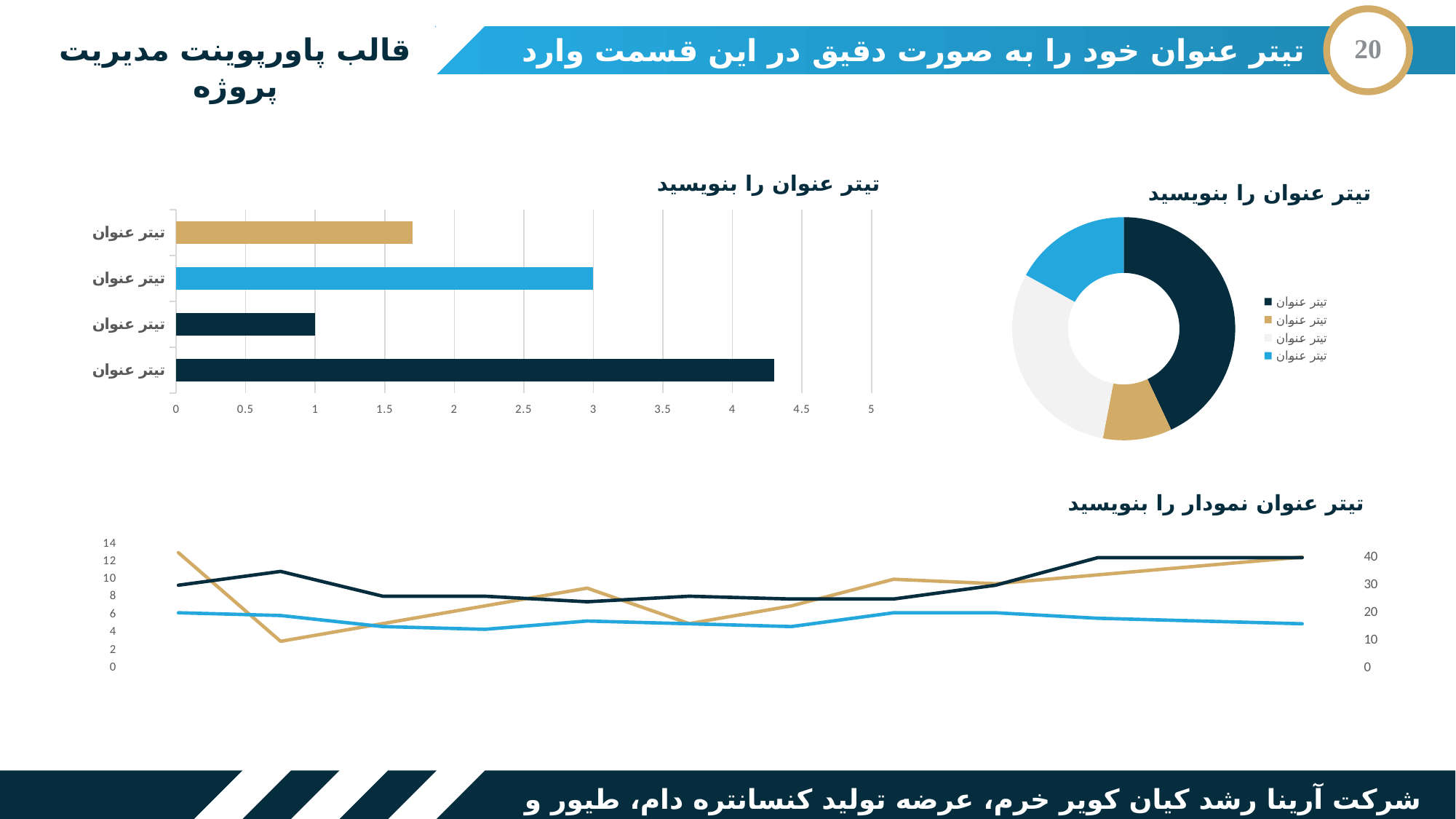

قالب پاورپوینت مدیریت پروژه
تیتر عنوان خود را به صورت دقیق در این قسمت وارد نمایید
20
تیتر عنوان را بنویسید
تیتر عنوان را بنویسید

### Chart

| Category | تیتر عنوان |
|---|---|
| تیتر عنوان | 4.3 |
| تیتر عنوان | 1.0 |
| تیتر عنوان | 3.0 |
| تیتر عنوان | 1.7 |

### Chart

| Category | Series 1 |
|---|---|
| تیتر عنوان | 4.3 |
| تیتر عنوان | 1.0 |
| تیتر عنوان | 3.0 |
| تیتر عنوان | 1.7 |
تیتر عنوان نمودار را بنویسید

### Chart

| Category | Series 3 | Series 1 | Series 2 |
|---|---|---|---|
| jan | 13.0 | 30.0 | 20.0 |
| feb | 3.0 | 35.0 | 19.0 |
| mar | 5.0 | 26.0 | 15.0 |
| apr | 7.0 | 26.0 | 14.0 |
| may | 9.0 | 24.0 | 17.0 |
| jun | 5.0 | 26.0 | 16.0 |
| jul | 7.0 | 25.0 | 15.0 |
| aug | 10.0 | 25.0 | 20.0 |
| sep | 9.5 | 30.0 | 20.0 |
| oct | 10.5 | 40.0 | 18.0 |
| nov | 11.5 | 40.0 | 17.0 |
| dec | 12.5 | 40.0 | 16.0 |
شرکت آرینا رشد کیان کویر خرم، عرضه تولید کنسانتره دام، طیور و آبزیان